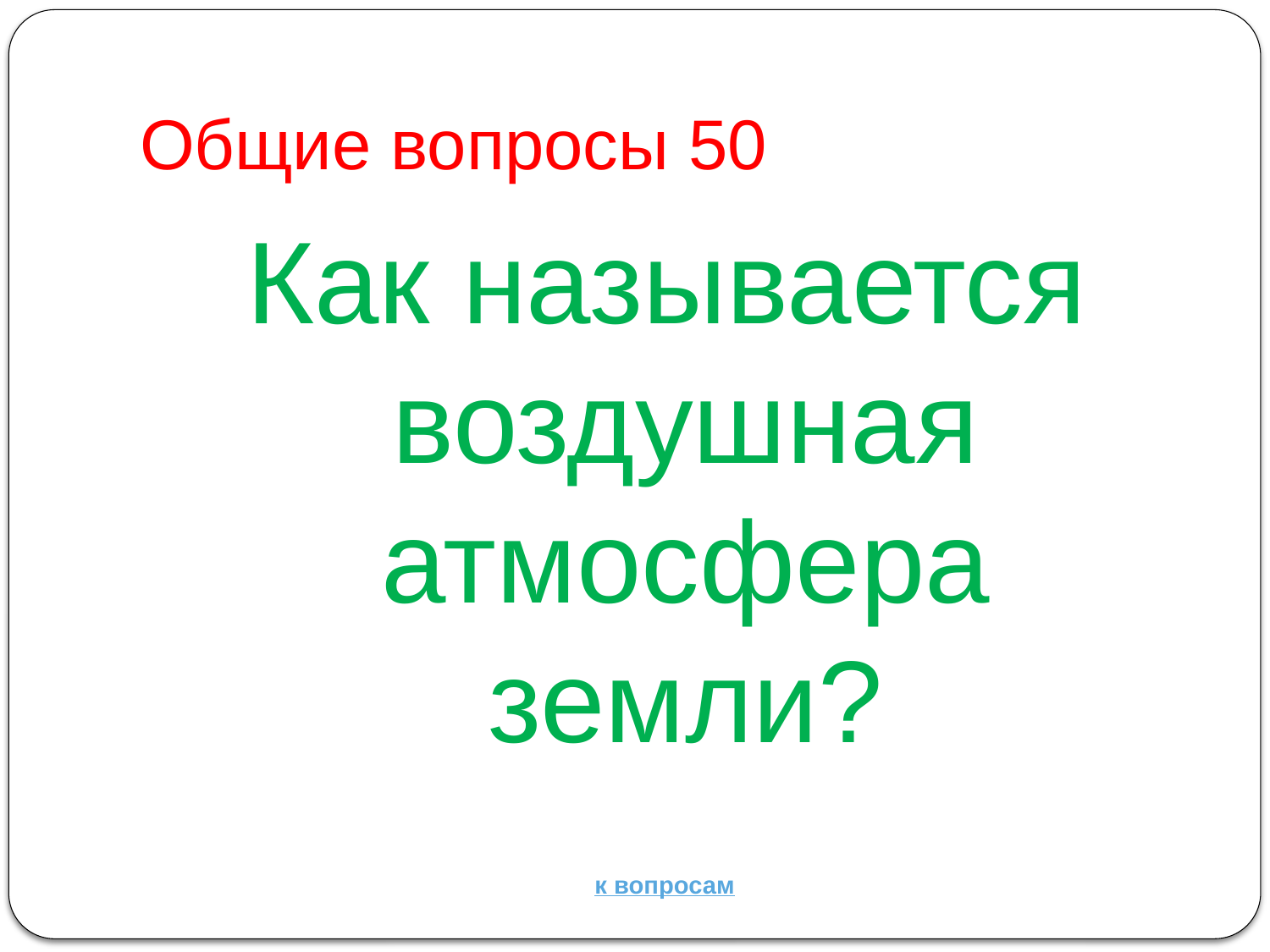

# Общие вопросы 50
Как называется воздушная атмосфера земли?
к вопросам